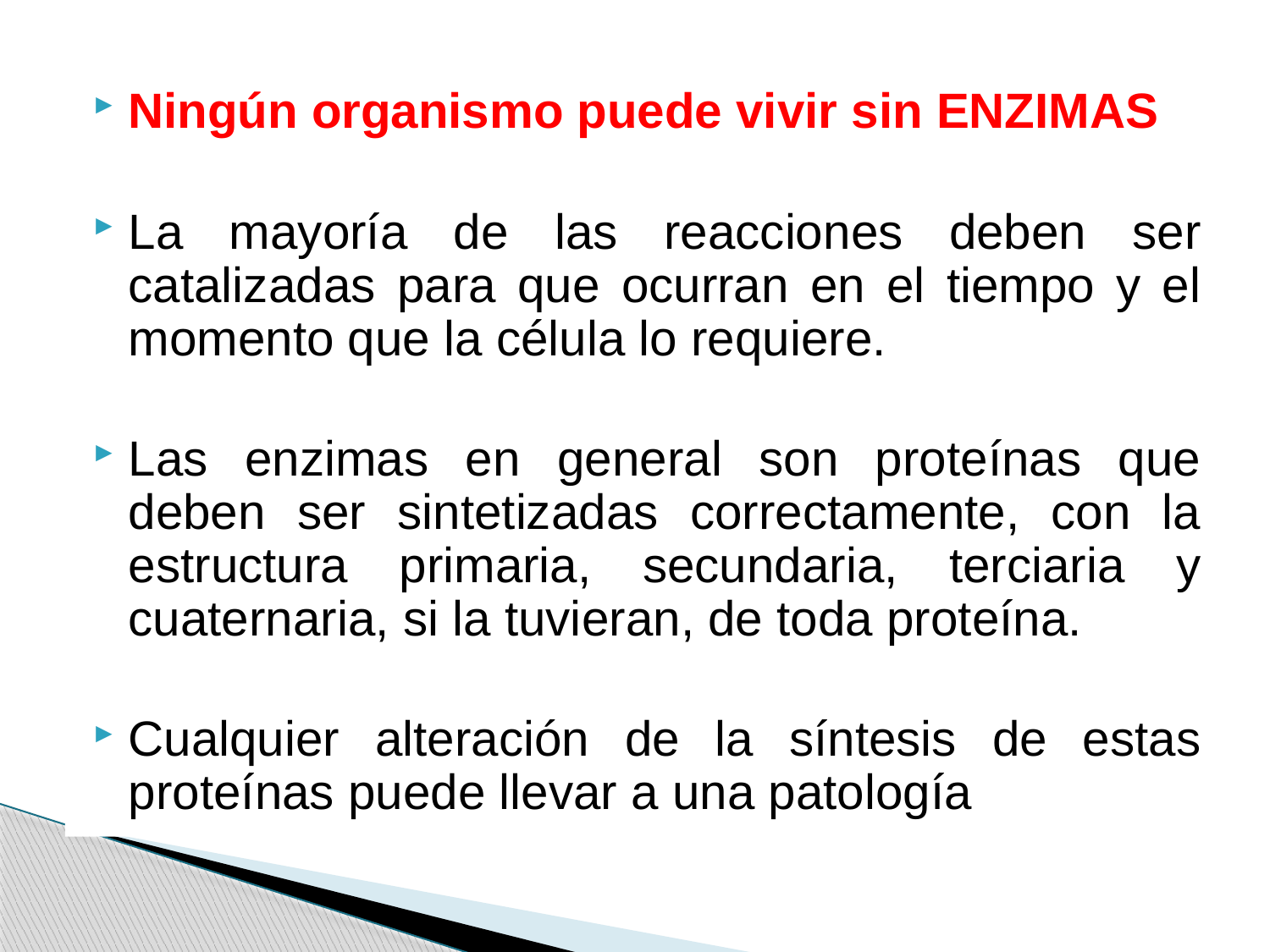

Ningún organismo puede vivir sin ENZIMAS

La mayoría de las reacciones deben ser catalizadas para que ocurran en el tiempo y el momento que la célula lo requiere.

Las enzimas en general son proteínas que deben ser sintetizadas correctamente, con la estructura primaria, secundaria, terciaria y cuaternaria, si la tuvieran, de toda proteína.

Cualquier alteración de la síntesis de estas proteínas puede llevar a una patología